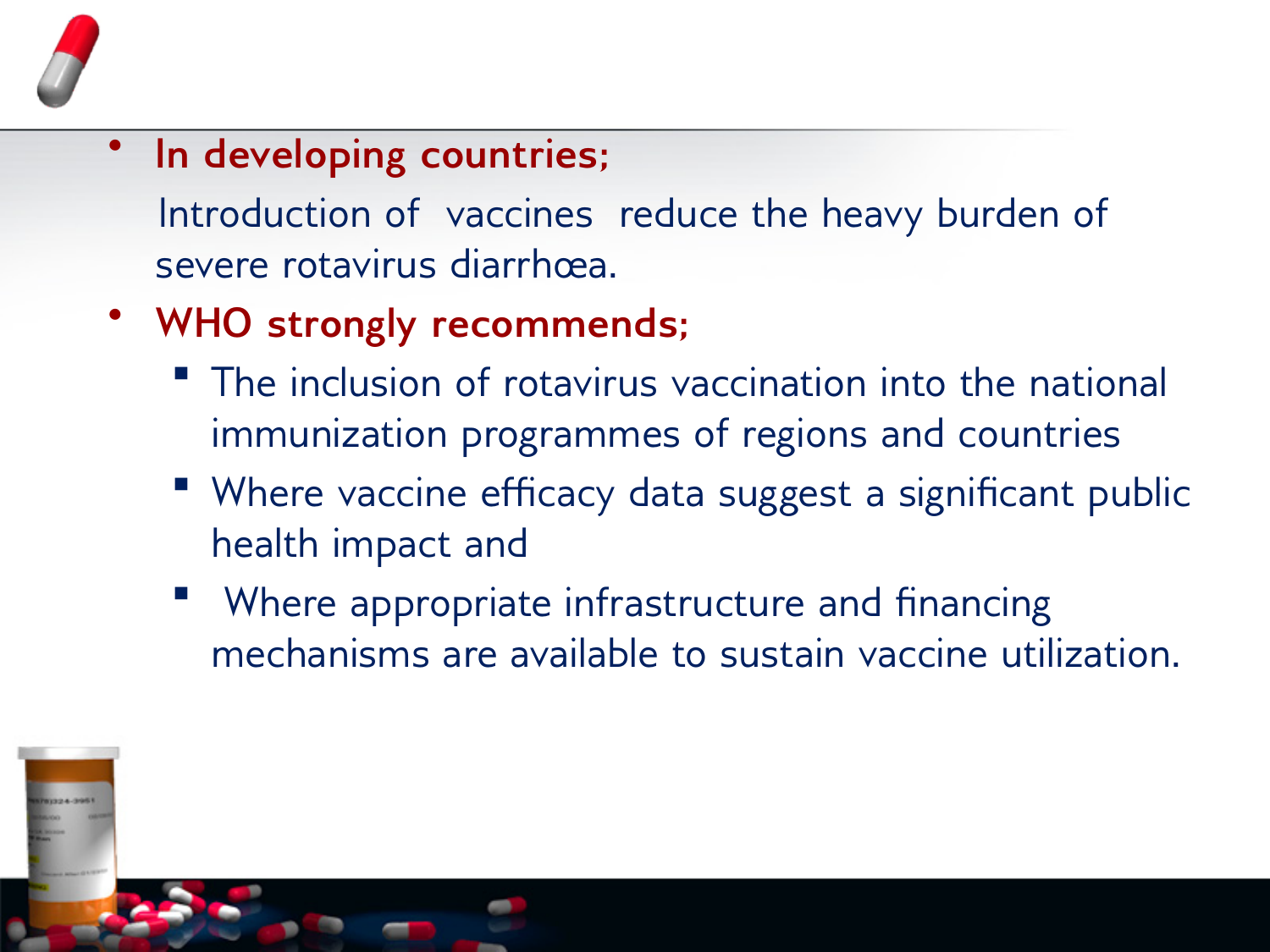

In developing countries;
    Introduction of  vaccines  reduce the heavy burden of severe rotavirus diarrhoea.
WHO strongly recommends;
The inclusion of rotavirus vaccination into the national immunization programmes of regions and countries
Where vaccine efficacy data suggest a significant public health impact and
 Where appropriate infrastructure and financing mechanisms are available to sustain vaccine utilization.